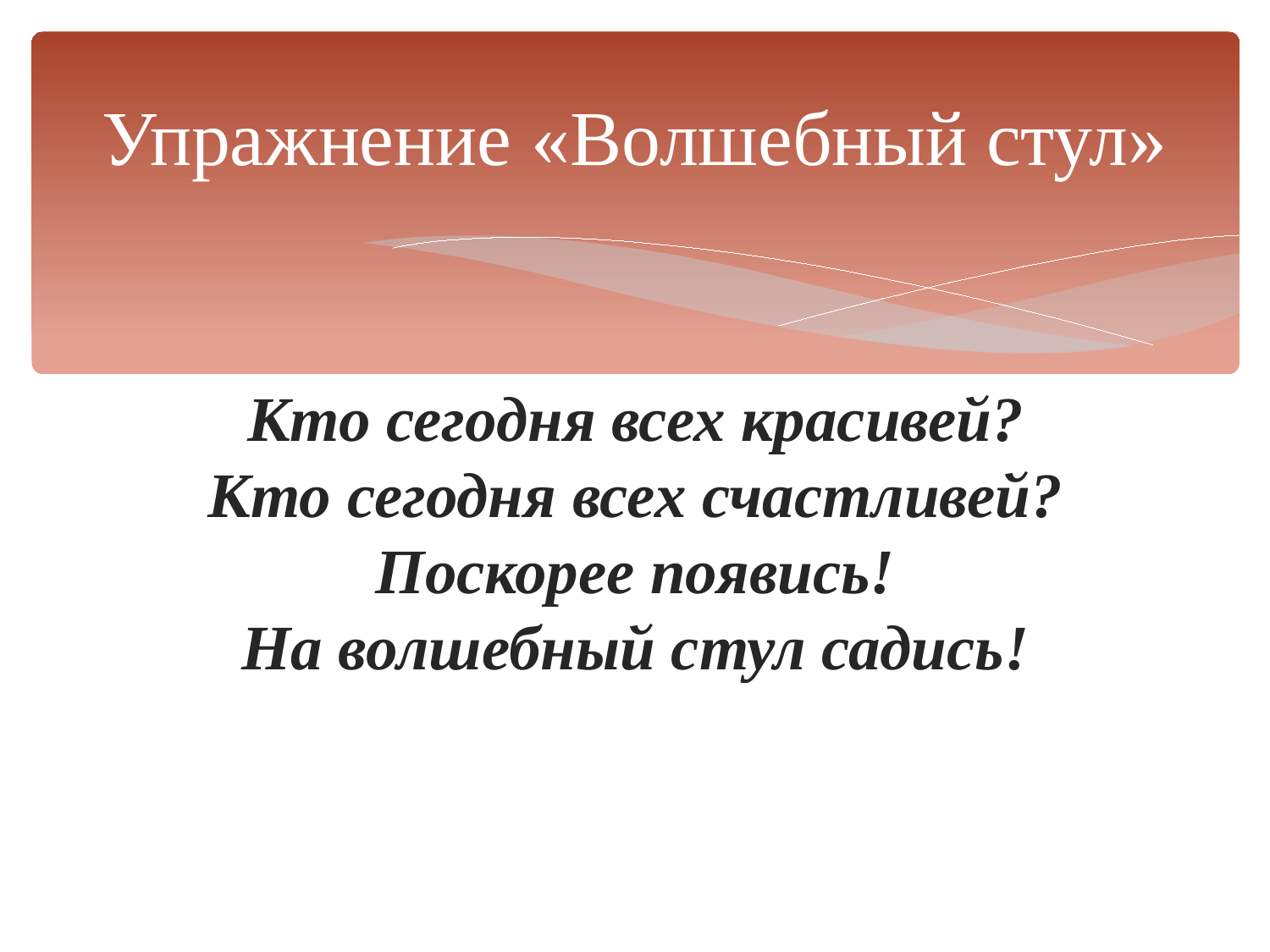

# Упражнение «Волшебный стул»
Кто сегодня всех красивей?
Кто сегодня всех счастливей?
Поскорее появись!
На волшебный стул садись!